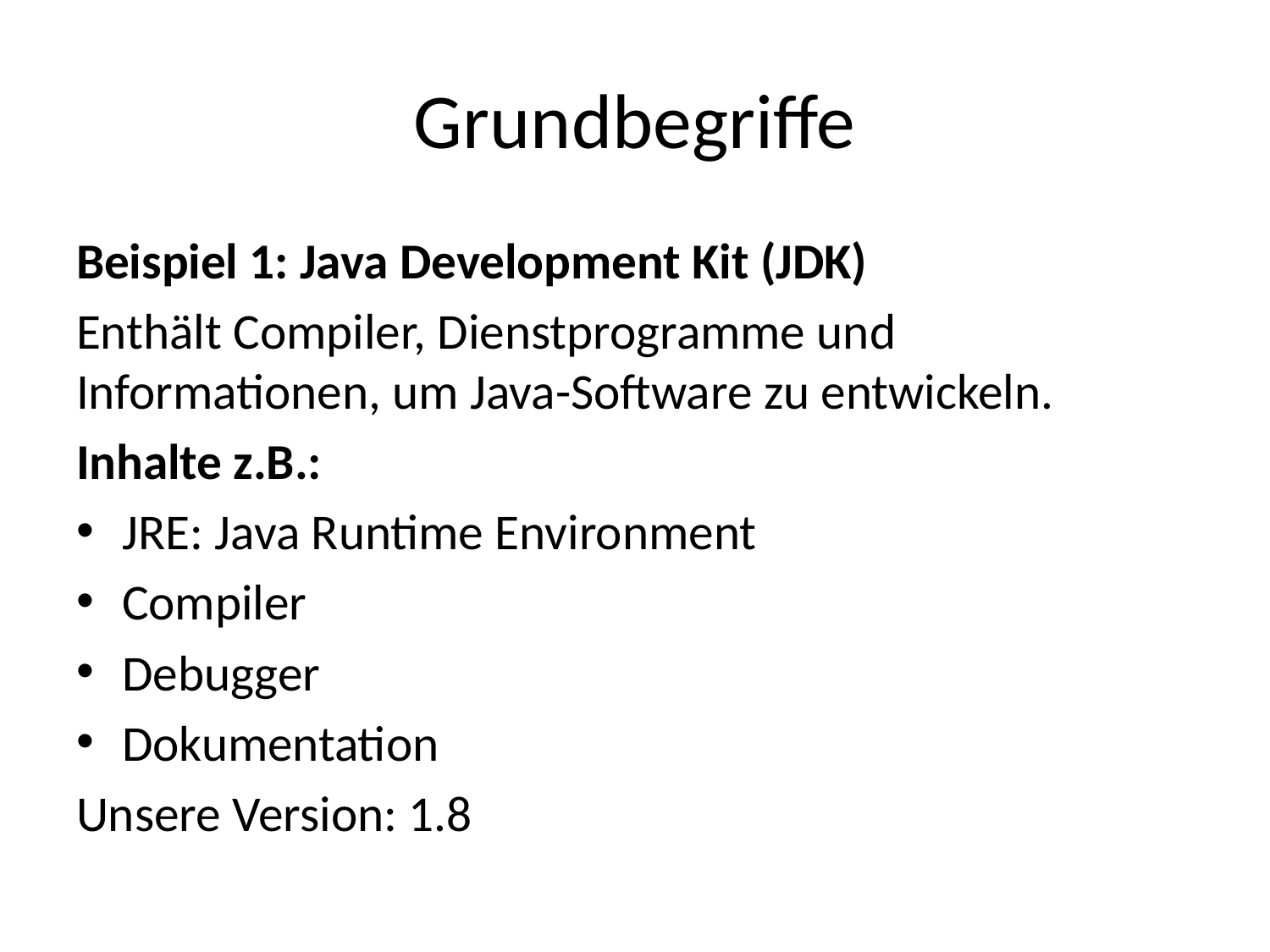

# Grundbegriffe
Beispiel 1: Java Development Kit (JDK)
Enthält Compiler, Dienstprogramme und Informationen, um Java-Software zu entwickeln.
Inhalte z.B.:
JRE: Java Runtime Environment
Compiler
Debugger
Dokumentation
Unsere Version: 1.8